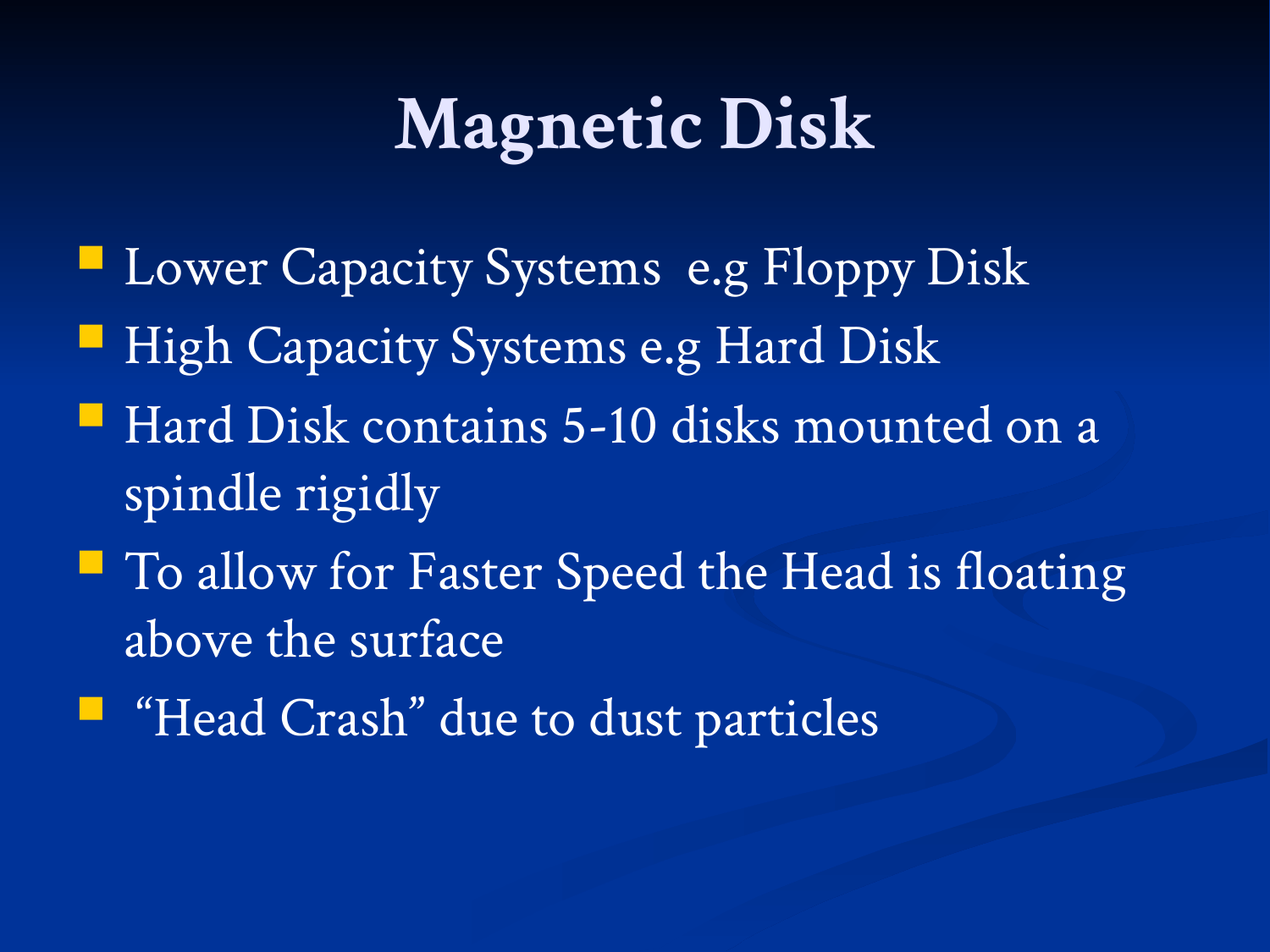

# Magnetic Disk
Lower Capacity Systems  e.g Floppy Disk
High Capacity Systems e.g Hard Disk
Hard Disk contains 5-10 disks mounted on a spindle rigidly
To allow for Faster Speed the Head is floating above the surface
 “Head Crash” due to dust particles